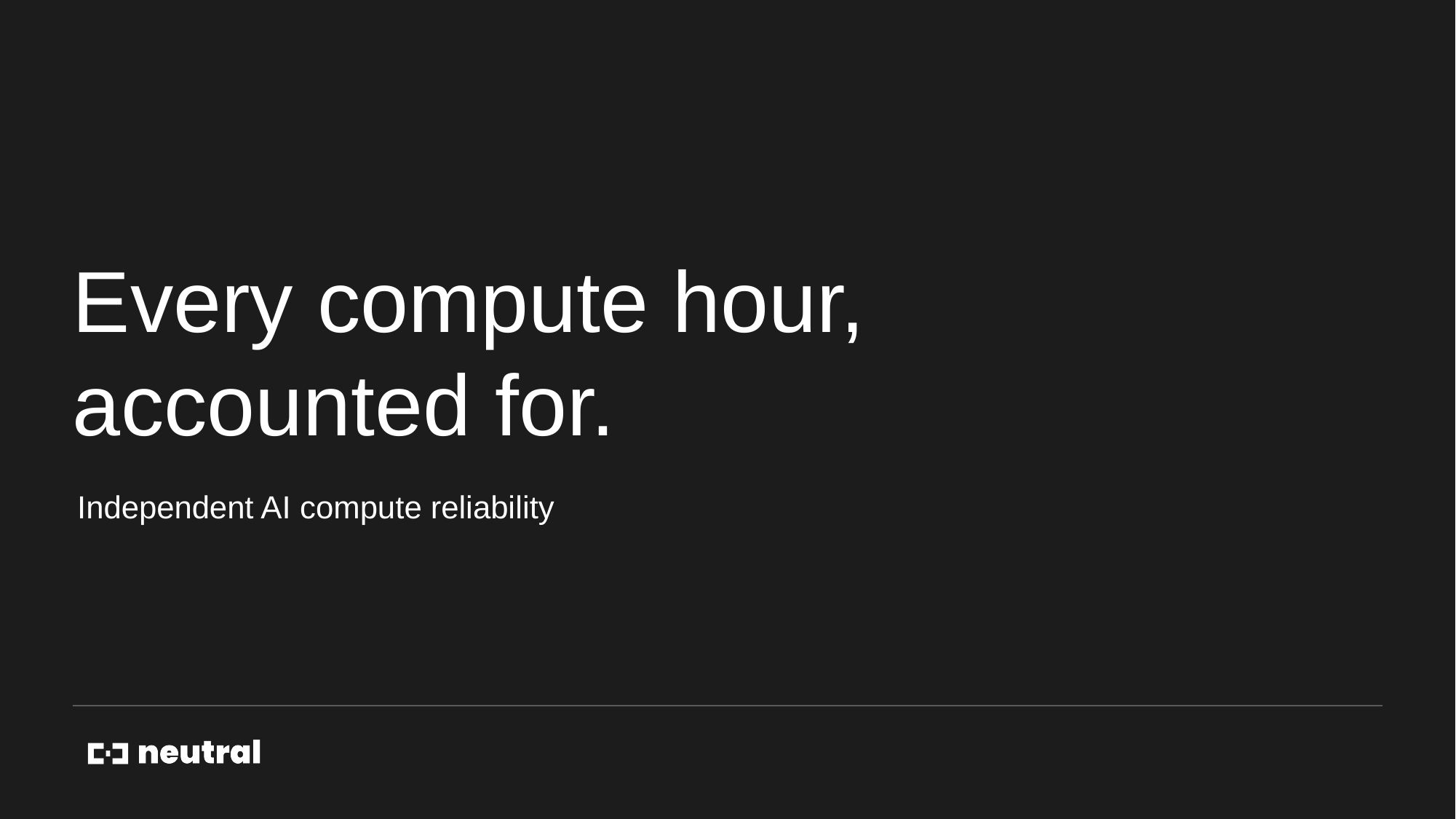

# Every compute hour,
accounted for.
Independent AI compute reliability